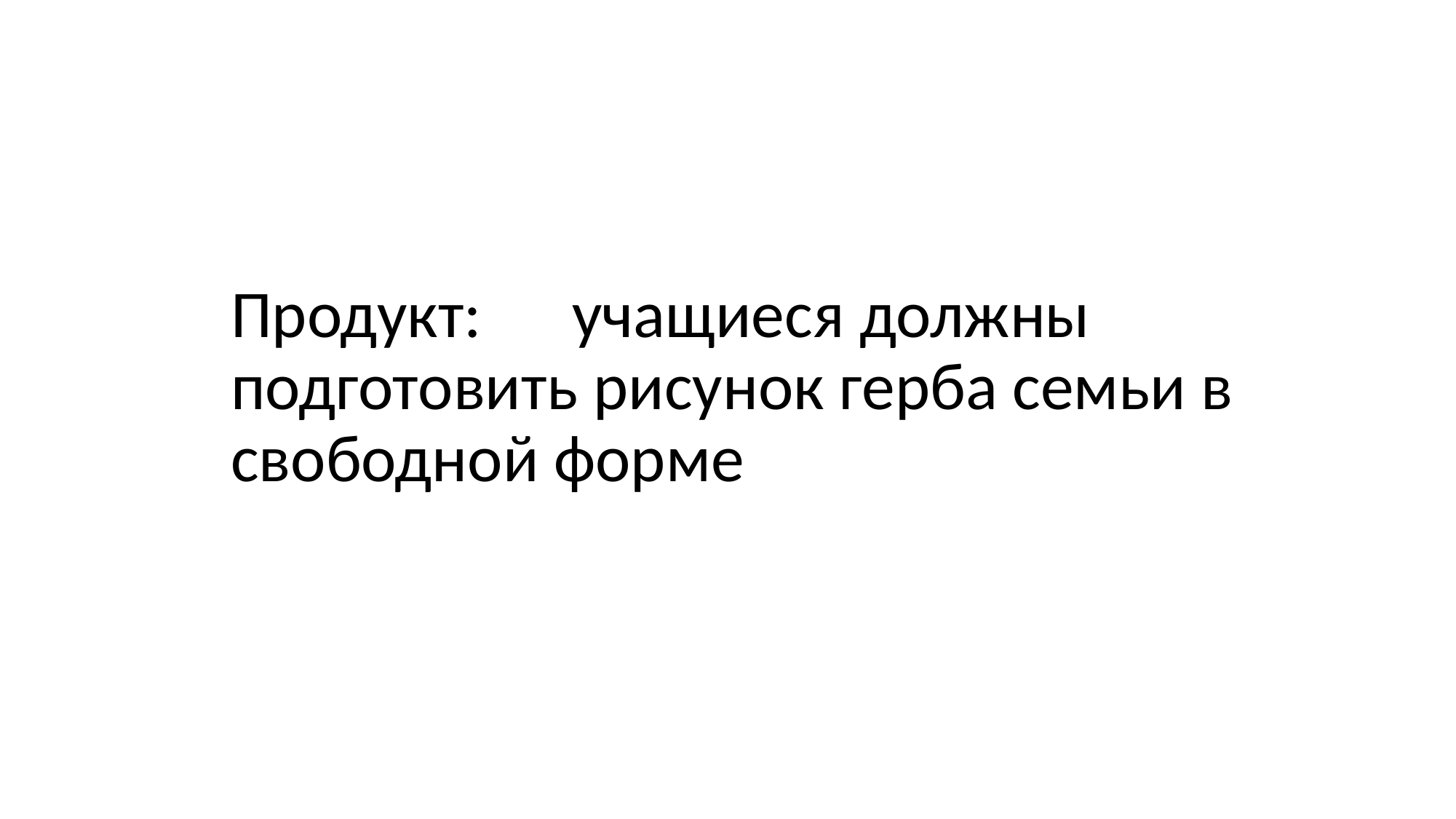

# Продукт:      учащиеся должны подготовить рисунок герба семьи в свободной форме